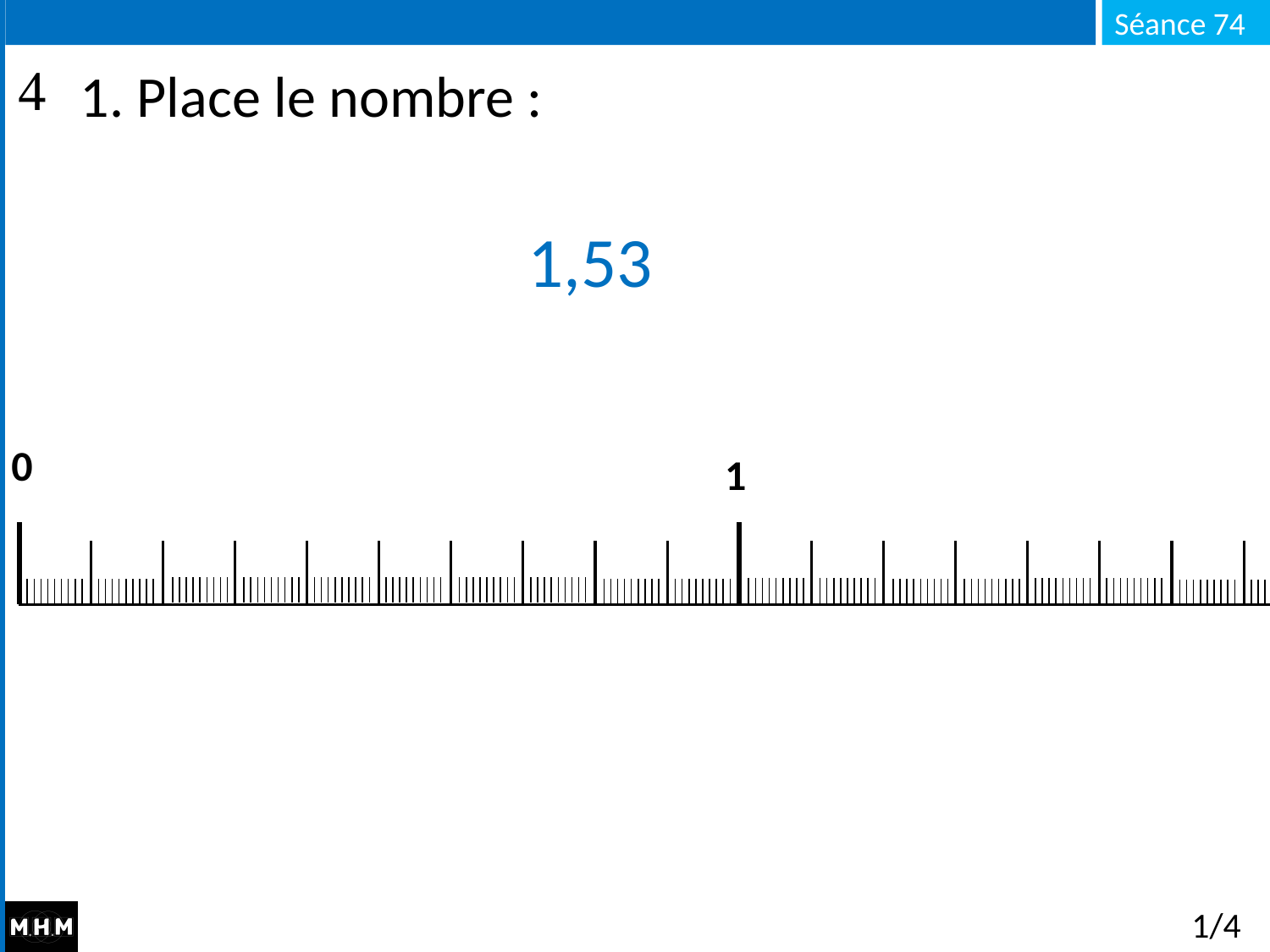

# 1. Place le nombre :
1,53
0
1
1/4